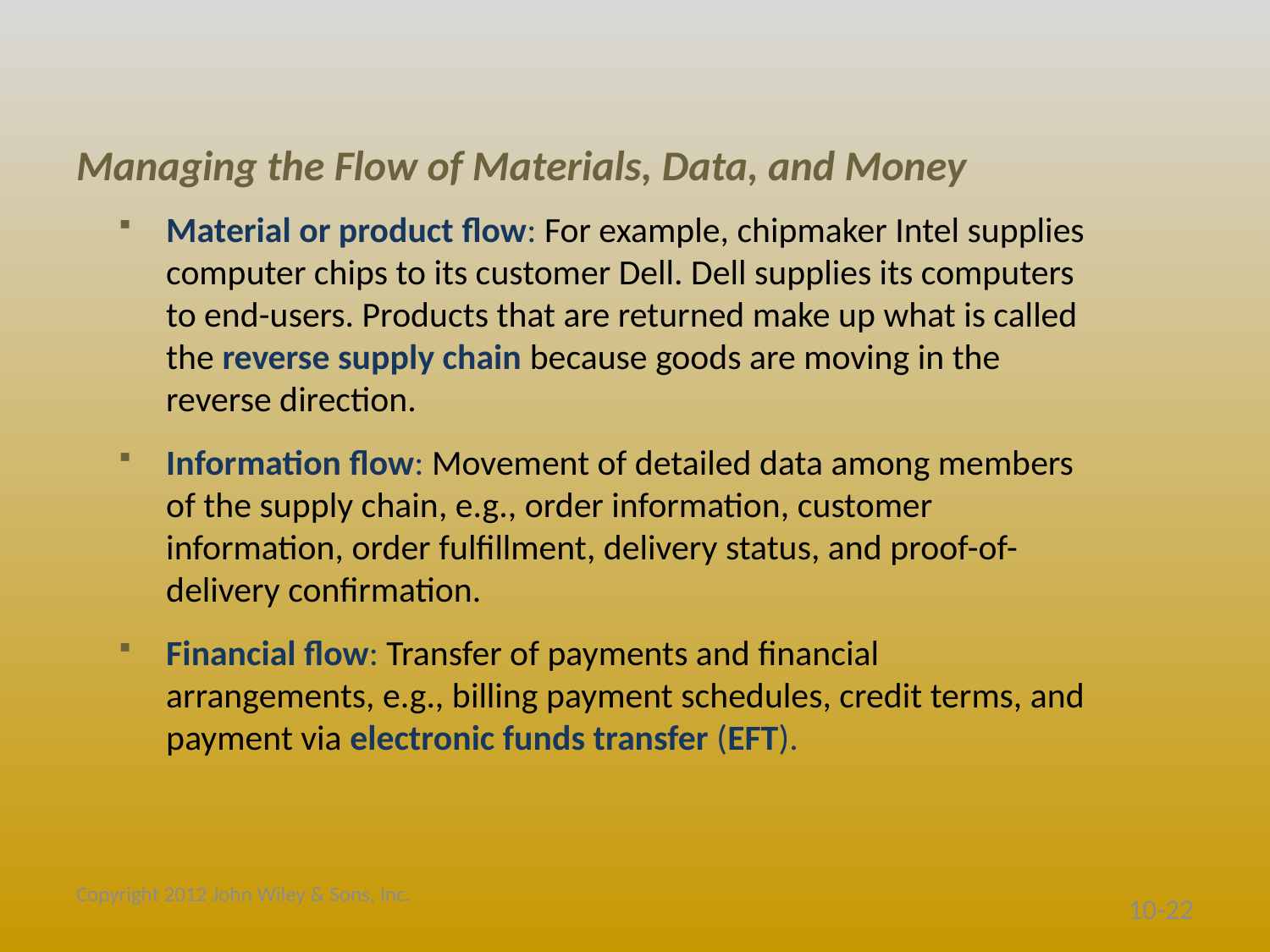

# Managing the Flow of Materials, Data, and Money
Material or product flow: For example, chipmaker Intel supplies computer chips to its customer Dell. Dell supplies its computers to end-users. Products that are returned make up what is called the reverse supply chain because goods are moving in the reverse direction.
Information flow: Movement of detailed data among members of the supply chain, e.g., order information, customer information, order fulfillment, delivery status, and proof-of-delivery confirmation.
Financial flow: Transfer of payments and financial arrangements, e.g., billing payment schedules, credit terms, and payment via electronic funds transfer (EFT).
Copyright 2012 John Wiley & Sons, Inc.
10-22